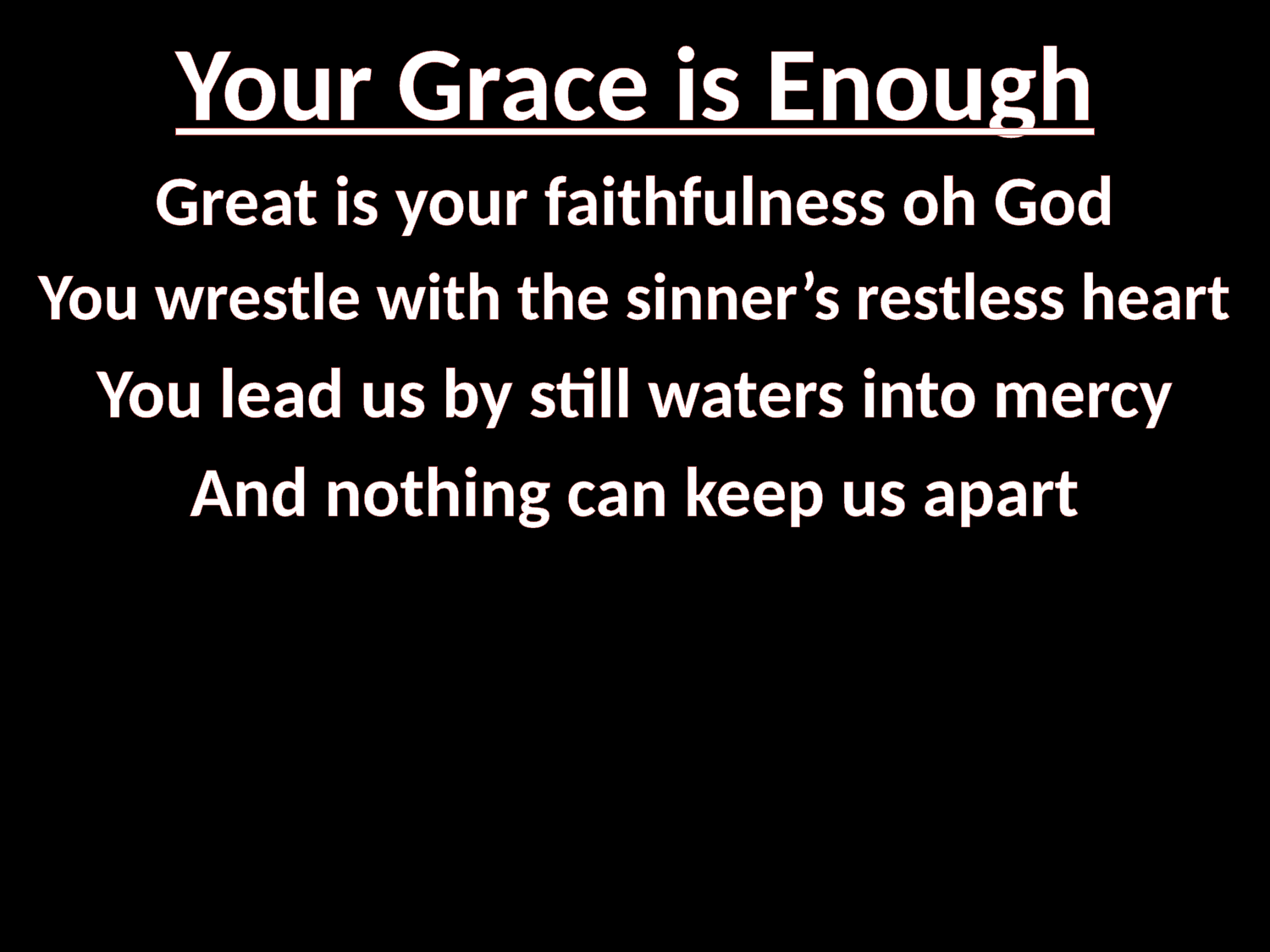

# Your Grace is Enough
Great is your faithfulness oh God
You wrestle with the sinner’s restless heart
You lead us by still waters into mercy
And nothing can keep us apart